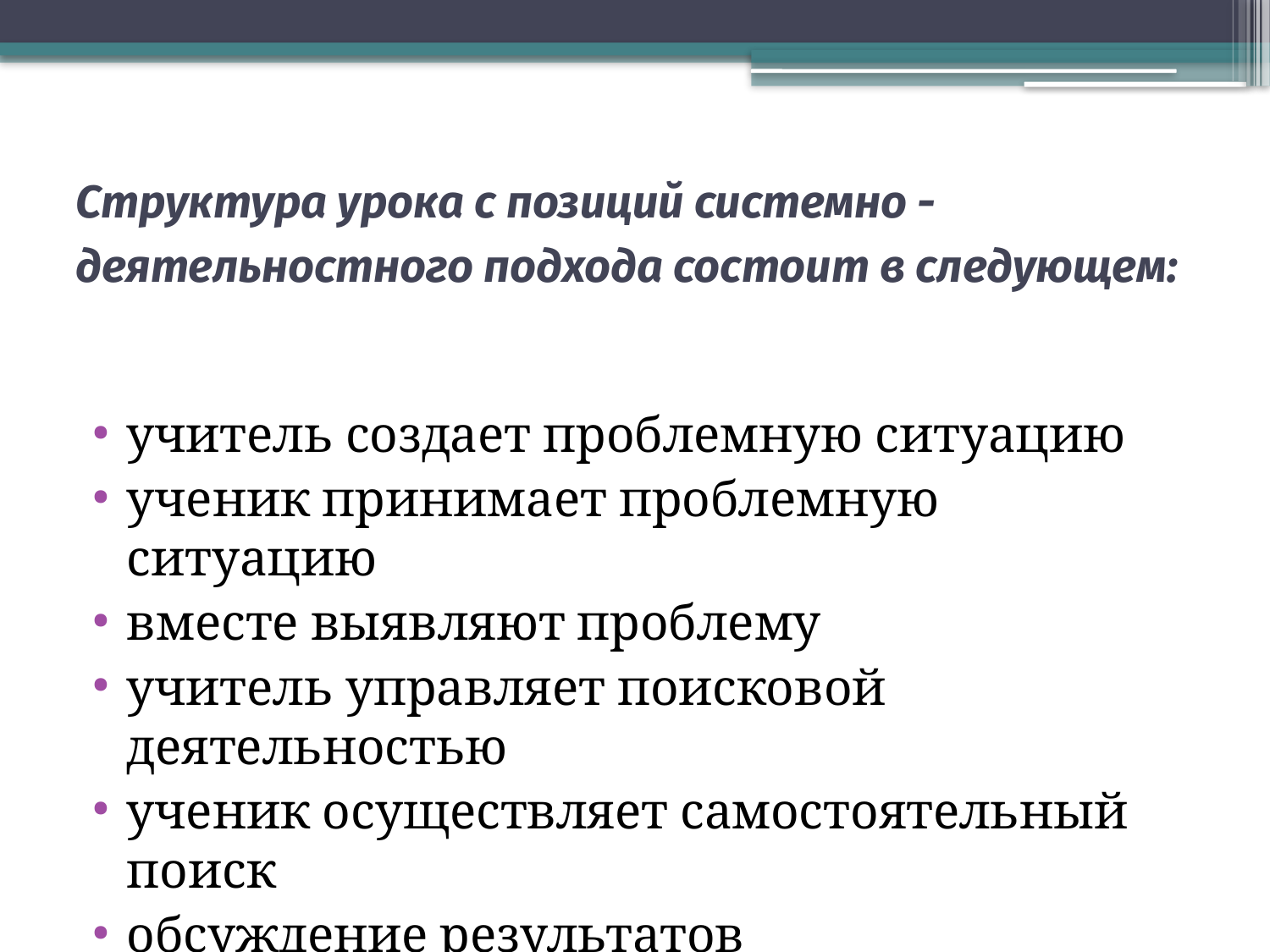

# Структура урока с позиций системно - деятельностного подхода состоит в следующем:
учитель создает проблемную ситуацию
ученик принимает проблемную ситуацию
вместе выявляют проблему
учитель управляет поисковой деятельностью
ученик осуществляет самостоятельный поиск
обсуждение результатов